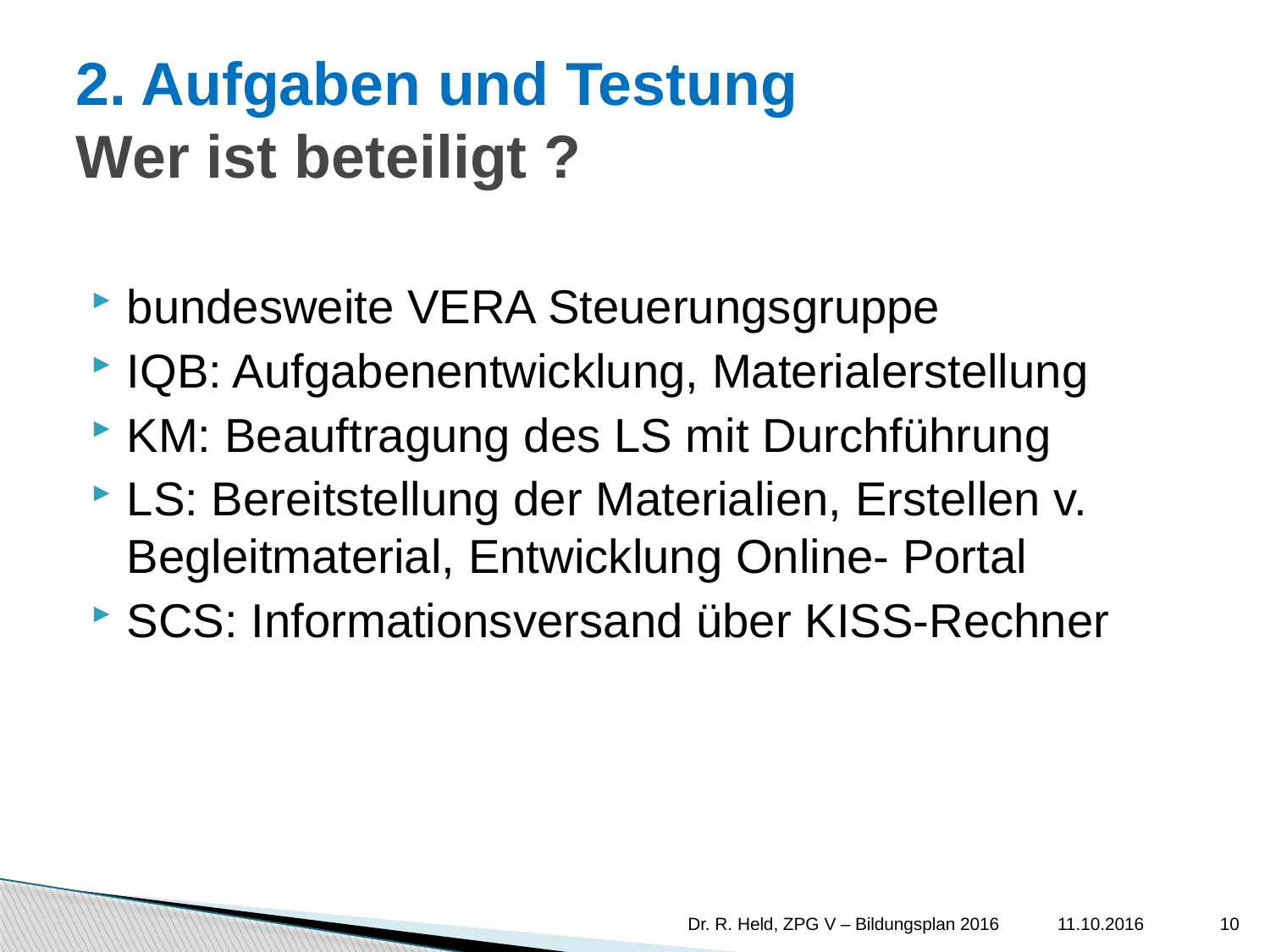

# 2. Aufgaben und Testung Wer ist beteiligt ?

bundesweite VERA Steuerungsgruppe
IQB: Aufgabenentwicklung, Materialerstellung
KM: Beauftragung des LS mit Durchführung
LS: Bereitstellung der Materialien, Erstellen v. Begleitmaterial, Entwicklung Online- Portal
SCS: Informationsversand über KISS-Rechner

11.10.2016
10
Dr. R. Held, ZPG V – Bildungsplan 2016